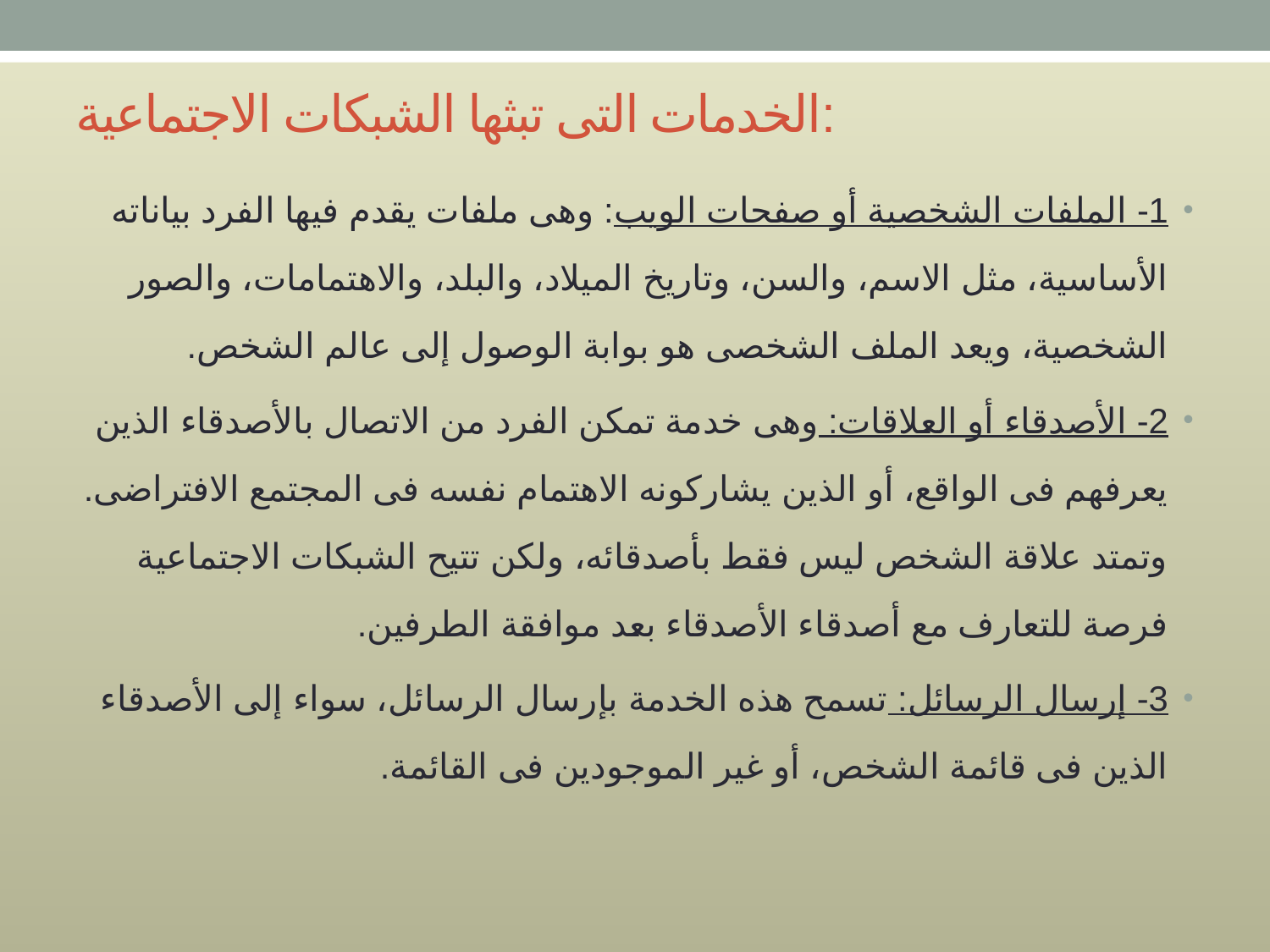

# الخدمات التى تبثها الشبكات الاجتماعية:
1- الملفات الشخصية أو صفحات الويب: وهى ملفات يقدم فيها الفرد بياناته الأساسية، مثل الاسم، والسن، وتاريخ الميلاد، والبلد، والاهتمامات، والصور الشخصية، ويعد الملف الشخصى هو بوابة الوصول إلى عالم الشخص.
2- الأصدقاء أو العلاقات: وهى خدمة تمكن الفرد من الاتصال بالأصدقاء الذين يعرفهم فى الواقع، أو الذين يشاركونه الاهتمام نفسه فى المجتمع الافتراضى. وتمتد علاقة الشخص ليس فقط بأصدقائه، ولكن تتيح الشبكات الاجتماعية فرصة للتعارف مع أصدقاء الأصدقاء بعد موافقة الطرفين.
3- إرسال الرسائل: تسمح هذه الخدمة بإرسال الرسائل، سواء إلى الأصدقاء الذين فى قائمة الشخص، أو غير الموجودين فى القائمة.